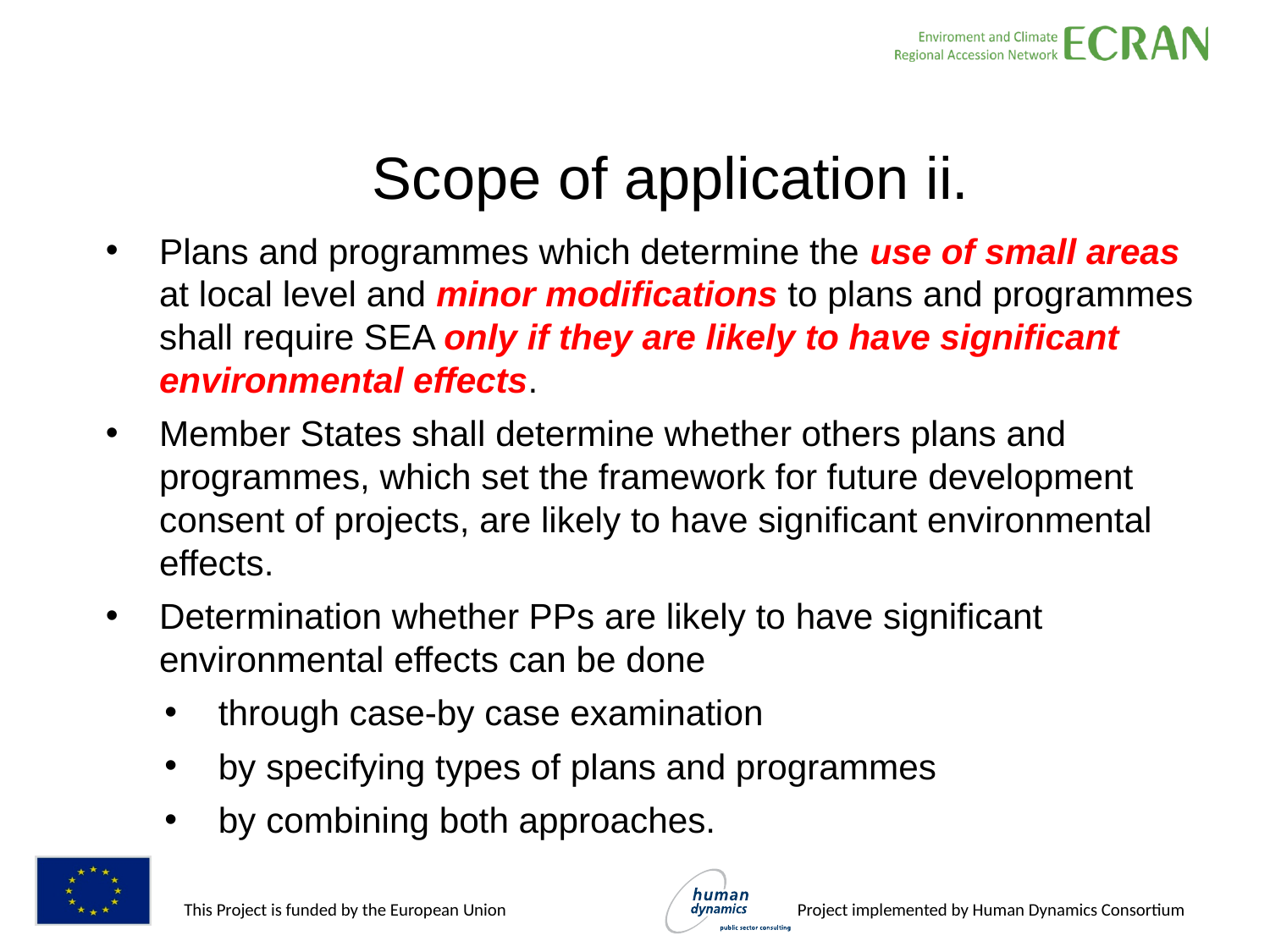

Scope of application ii.
Plans and programmes which determine the use of small areas at local level and minor modifications to plans and programmes shall require SEA only if they are likely to have significant environmental effects.
Member States shall determine whether others plans and programmes, which set the framework for future development consent of projects, are likely to have significant environmental effects.
Determination whether PPs are likely to have significant environmental effects can be done
through case-by case examination
by specifying types of plans and programmes
by combining both approaches.